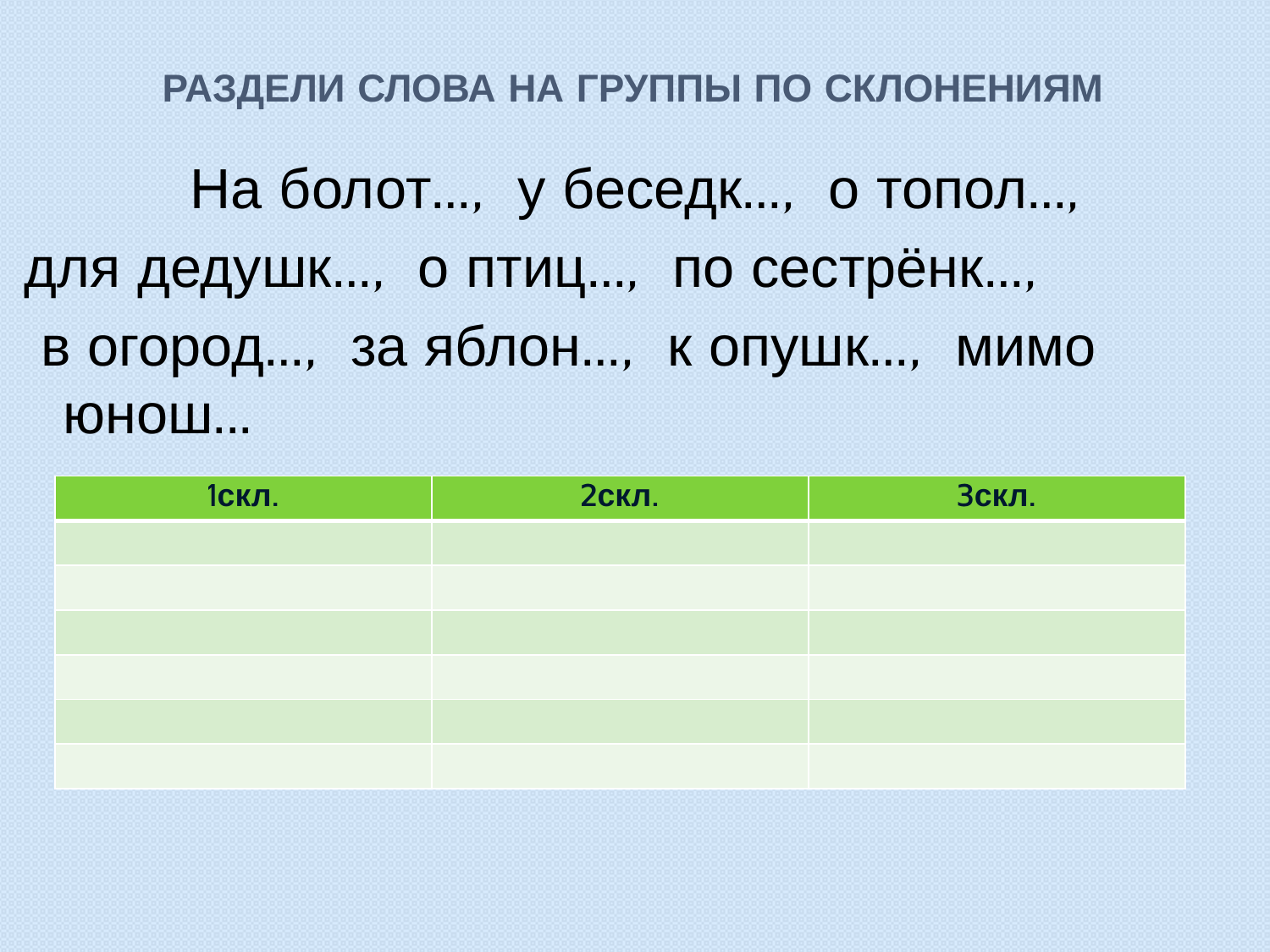

# Раздели слова на группы по склонениям
		На болот…,  у беседк…,  о топол…,
для дедушк…,  о птиц…,  по сестрёнк…,
 в огород…,  за яблон…,  к опушк…,  мимо юнош...

| 1скл. | 2скл. | 3скл. |
| --- | --- | --- |
|  |  |  |
|  |  |  |
|  |  |  |
|  |  |  |
|  |  |  |
|  |  |  |